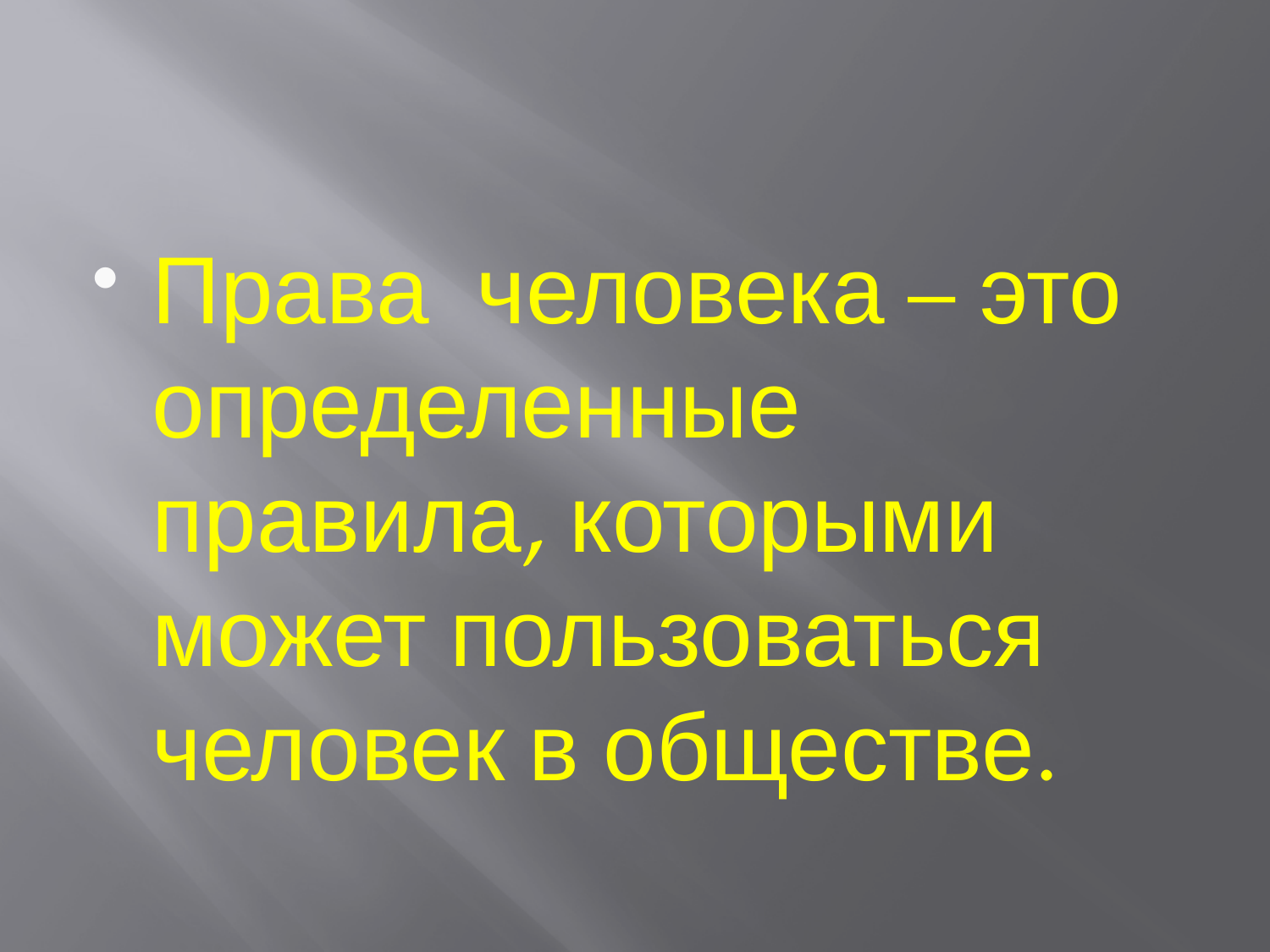

#
Права  человека – это определенные правила, которыми может пользоваться человек в обществе.